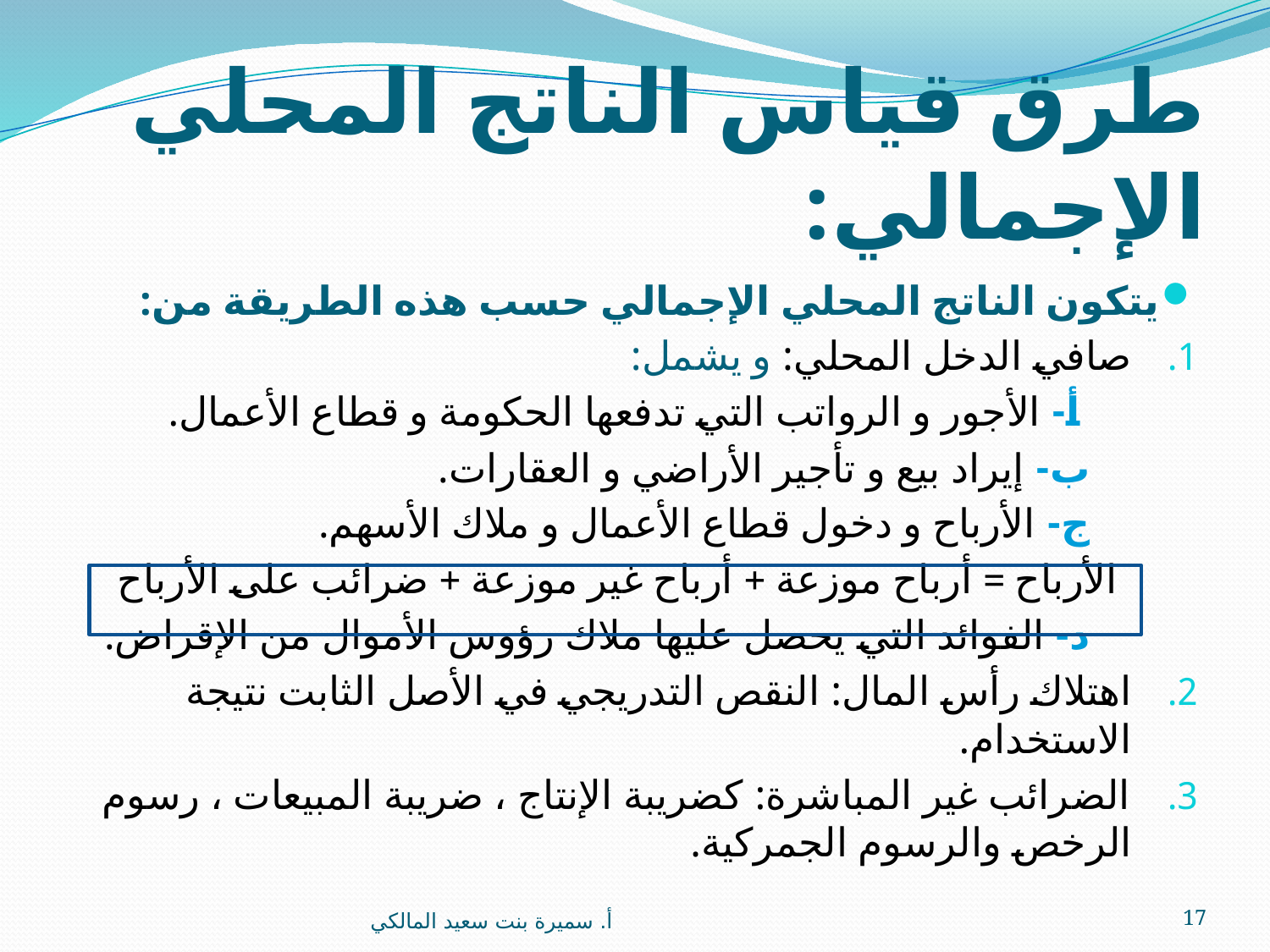

# طرق قياس الناتج المحلي الإجمالي:
يتكون الناتج المحلي الإجمالي حسب هذه الطريقة من:
صافي الدخل المحلي: و يشمل:
           أ- الأجور و الرواتب التي تدفعها الحكومة و قطاع الأعمال.
          ب- إيراد بيع و تأجير الأراضي و العقارات.
          ج- الأرباح و دخول قطاع الأعمال و ملاك الأسهم.
الأرباح = أرباح موزعة + أرباح غير موزعة + ضرائب على الأرباح
          د- الفوائد التي يحصل عليها ملاك رؤوس الأموال من الإقراض.
اهتلاك رأس المال: النقص التدريجي في الأصل الثابت نتيجة الاستخدام.
الضرائب غير المباشرة: كضريبة الإنتاج ، ضريبة المبيعات ، رسوم الرخص والرسوم الجمركية.

أ. سميرة بنت سعيد المالكي
17